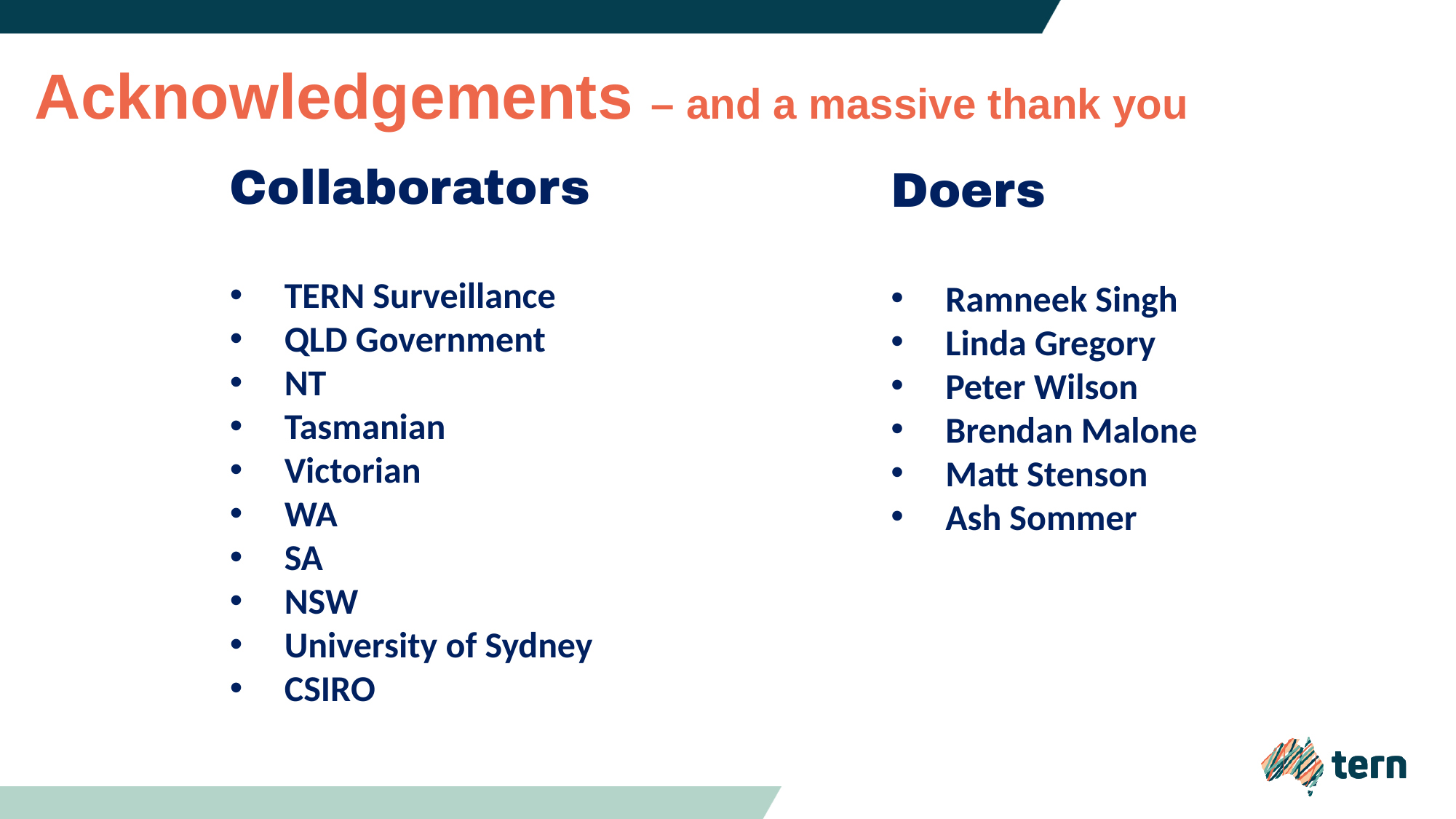

# Acknowledgements – and a massive thank you
Collaborators

TERN Surveillance
QLD Government
NT
Tasmanian
Victorian
WA
SA
NSW
University of Sydney
CSIRO

Doers

Ramneek Singh
Linda Gregory
Peter Wilson
Brendan Malone
Matt Stenson
Ash Sommer